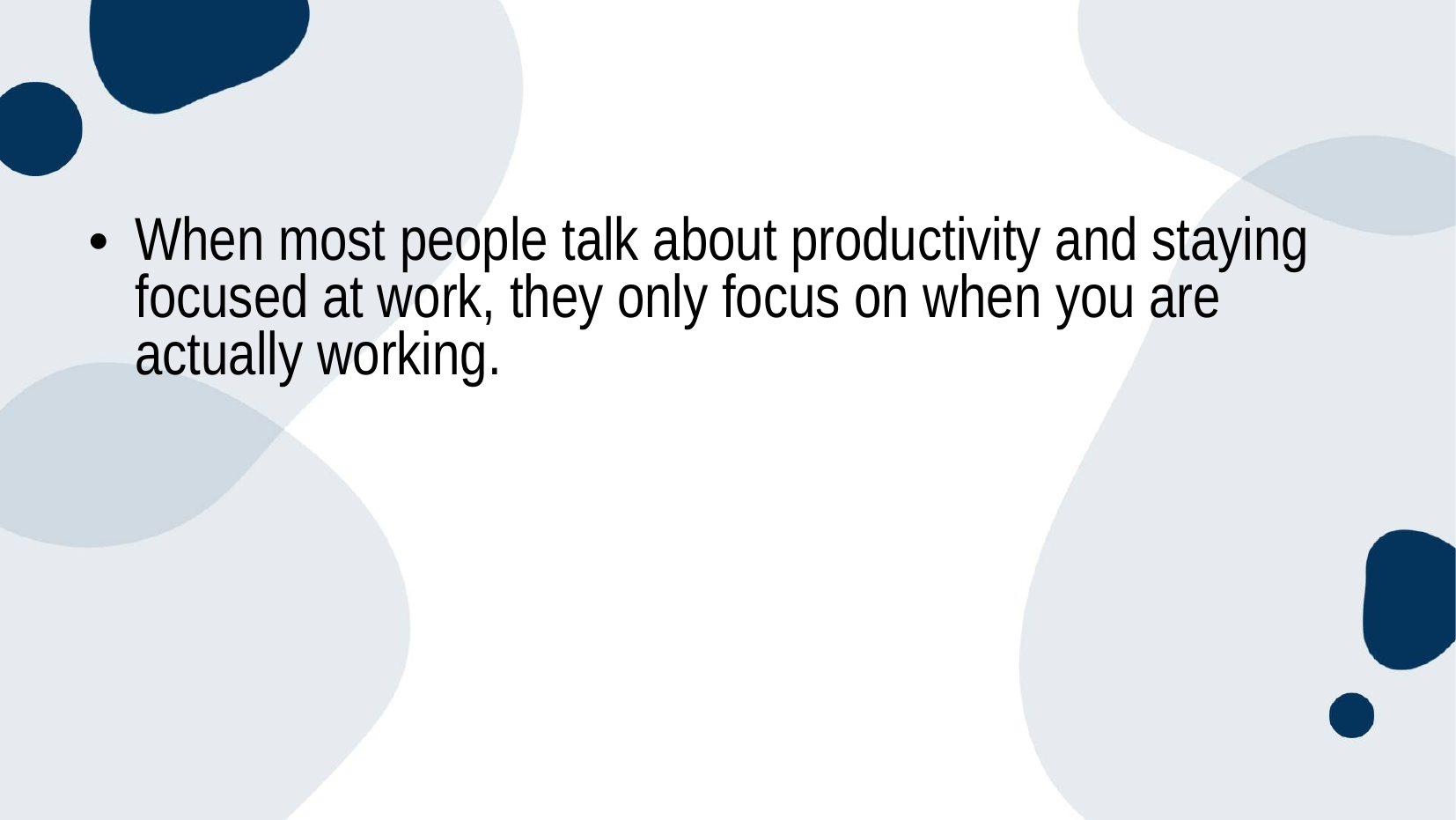

When most people talk about productivity and staying focused at work, they only focus on when you are actually working.